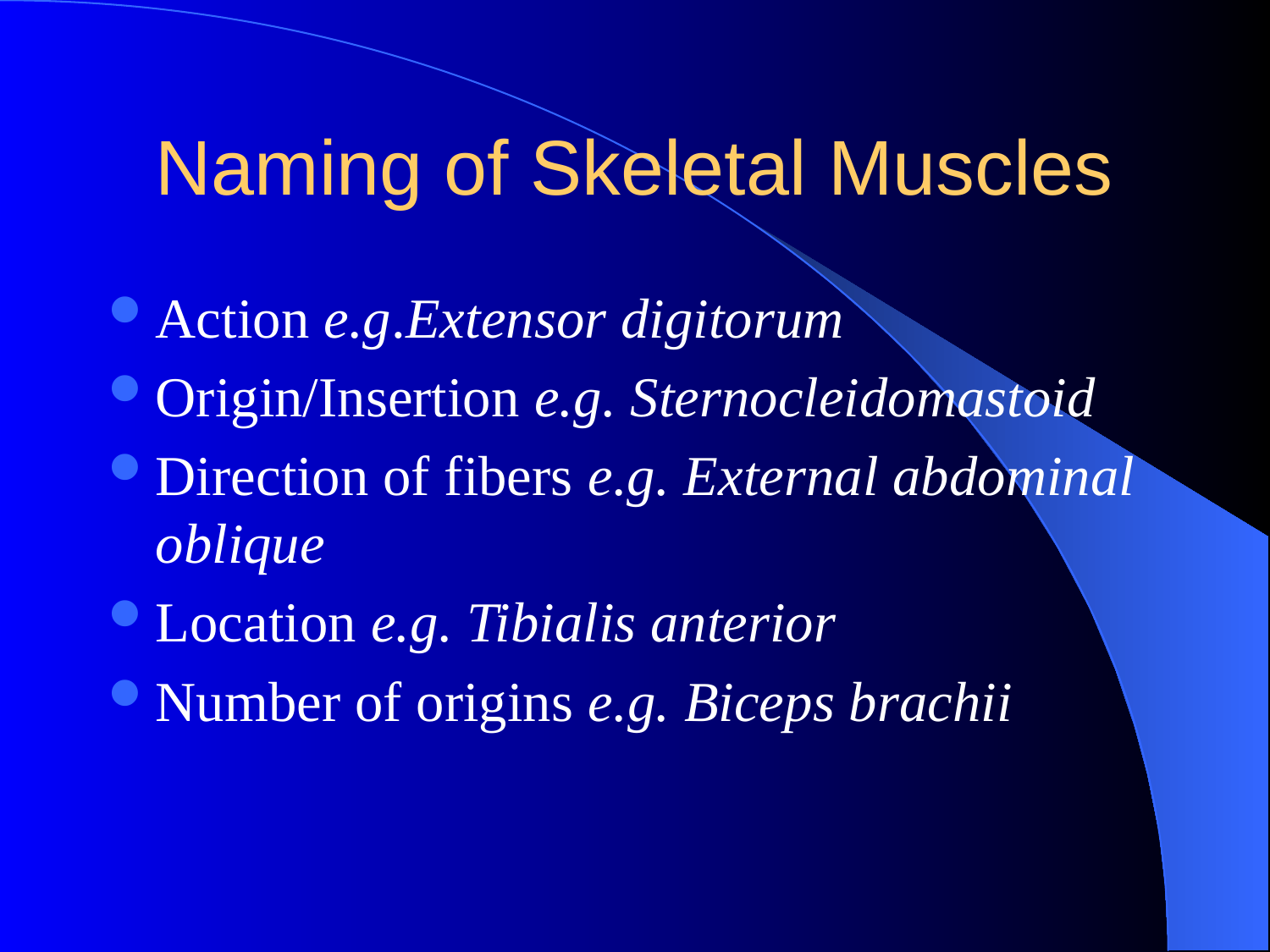

# Naming of Skeletal Muscles
Action e.g.Extensor digitorum
Origin/Insertion e.g. Sternocleidomastoid
Direction of fibers e.g. External abdominal oblique
Location e.g. Tibialis anterior
Number of origins e.g. Biceps brachii